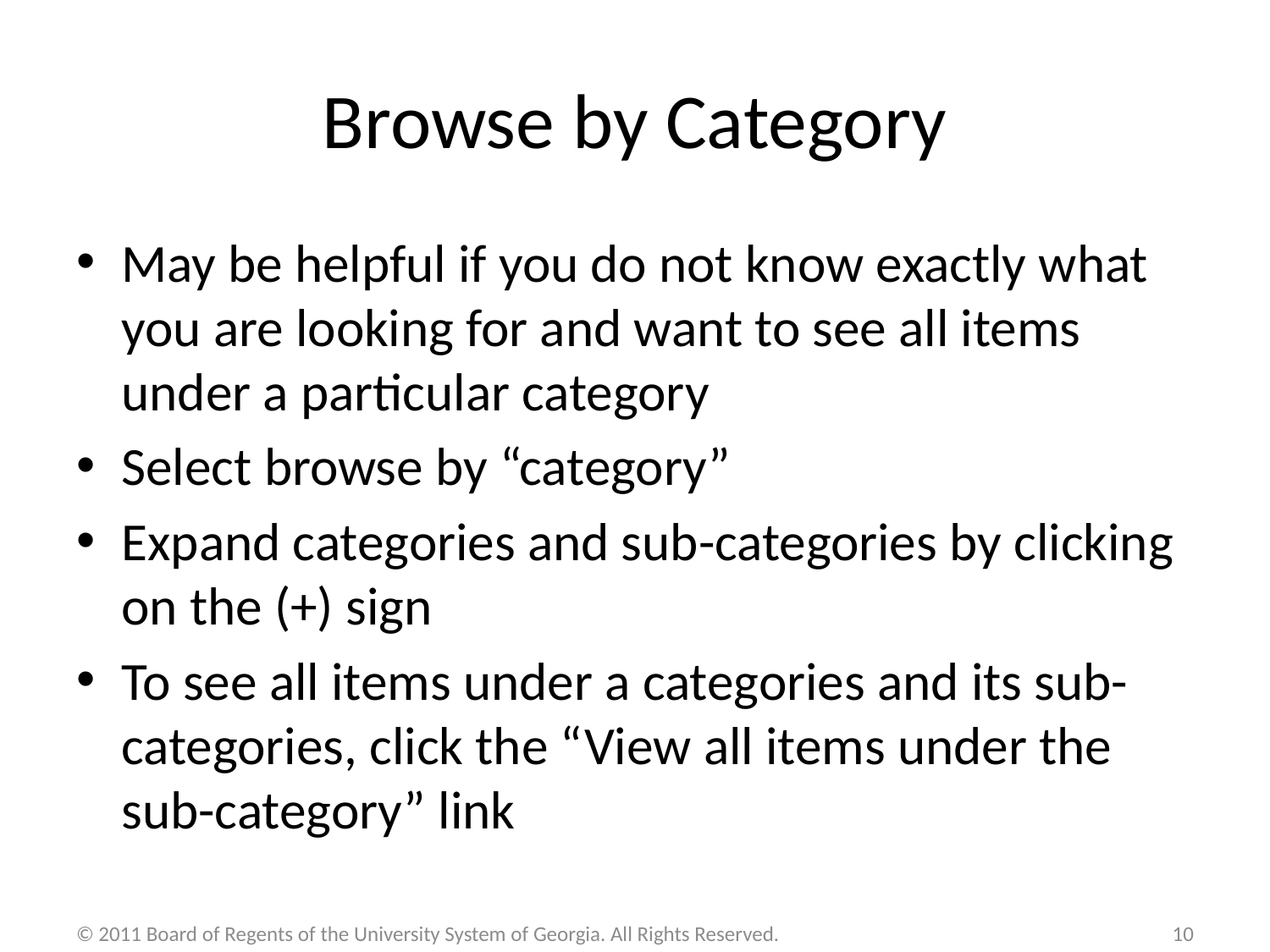

# Browse by Category
May be helpful if you do not know exactly what you are looking for and want to see all items under a particular category
Select browse by “category”
Expand categories and sub-categories by clicking on the (+) sign
To see all items under a categories and its sub-categories, click the “View all items under the sub-category” link

© 2011 Board of Regents of the University System of Georgia. All Rights Reserved.
10